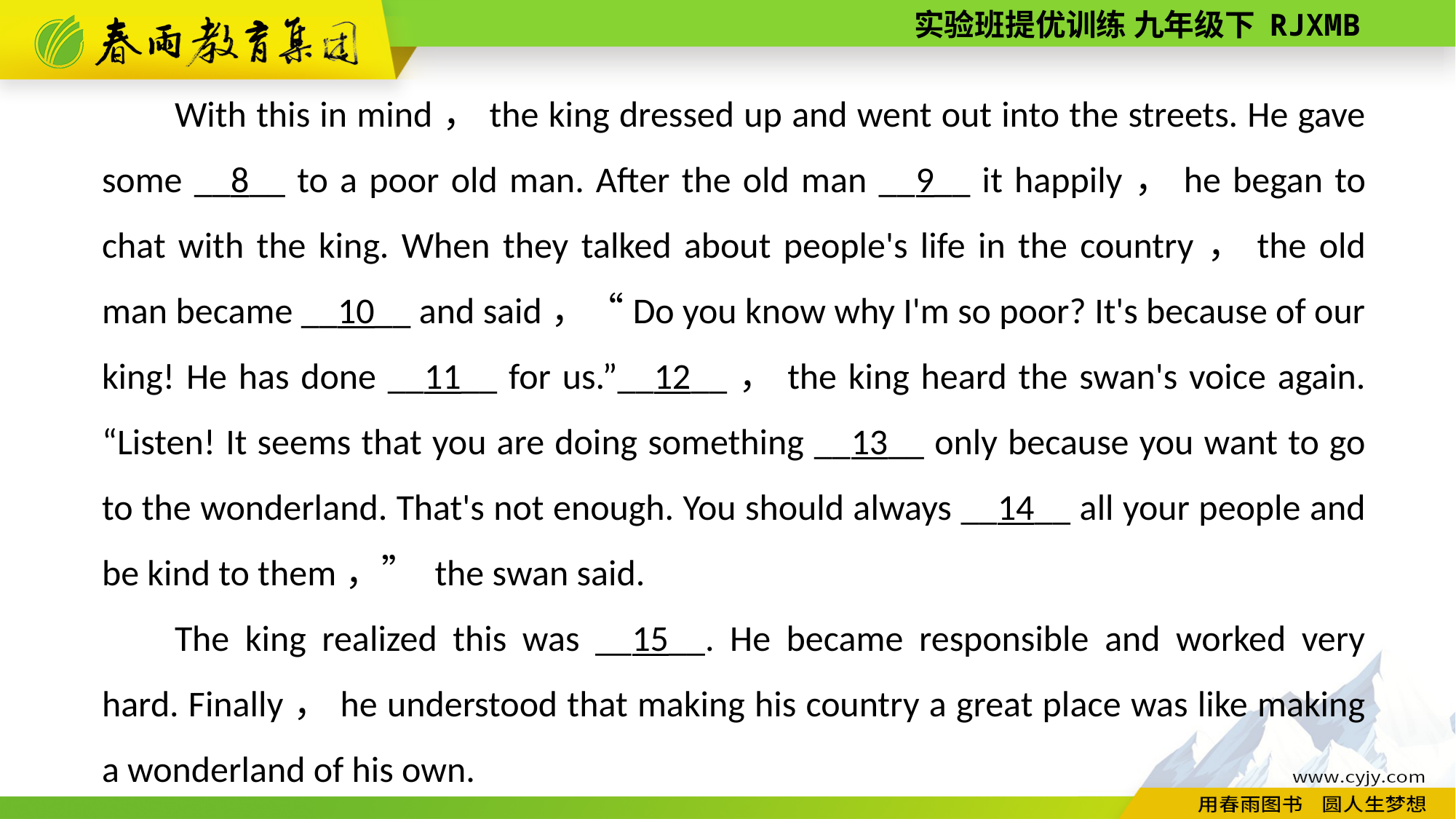

With this in mind，the king dressed up and went out into the streets. He gave some __8__ to a poor old man. After the old man __9__ it happily，he began to chat with the king. When they talked about people's life in the country，the old man became __10__ and said，“Do you know why I'm so poor? It's because of our king! He has done __11__ for us.”__12__，the king heard the swan's voice again. “Listen! It seems that you are doing something __13__ only because you want to go to the wonderland. That's not enough. You should always __14__ all your people and be kind to them，” the swan said.
The king realized this was __15__. He became responsible and worked very hard. Finally，he understood that making his country a great place was like making a wonderland of his own.